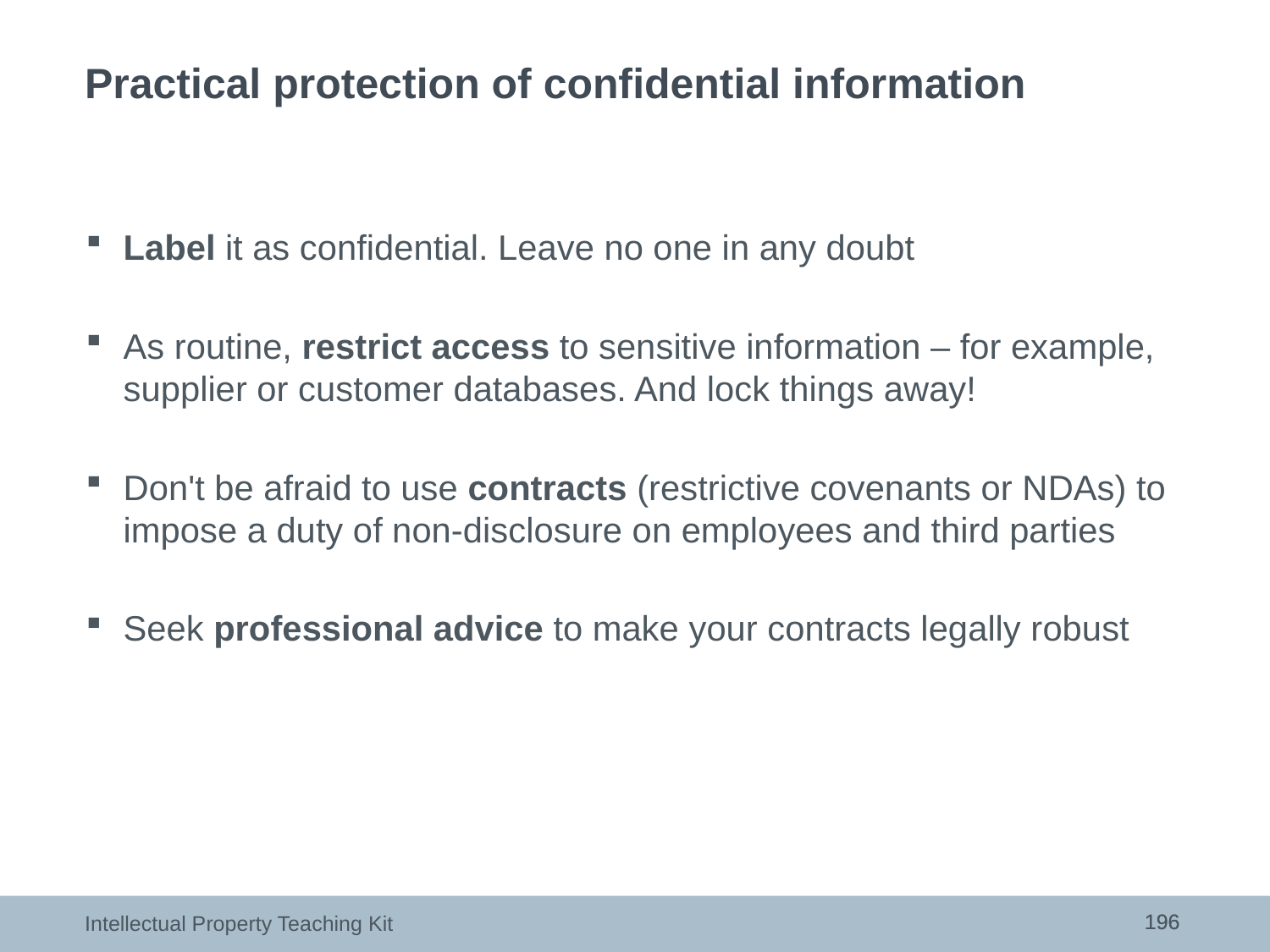

# Practical protection of confidential information
Label it as confidential. Leave no one in any doubt

As routine, restrict access to sensitive information – for example, supplier or customer databases. And lock things away!

Don't be afraid to use contracts (restrictive covenants or NDAs) to impose a duty of non-disclosure on employees and third parties

Seek professional advice to make your contracts legally robust

196
196
Intellectual Property Teaching Kit